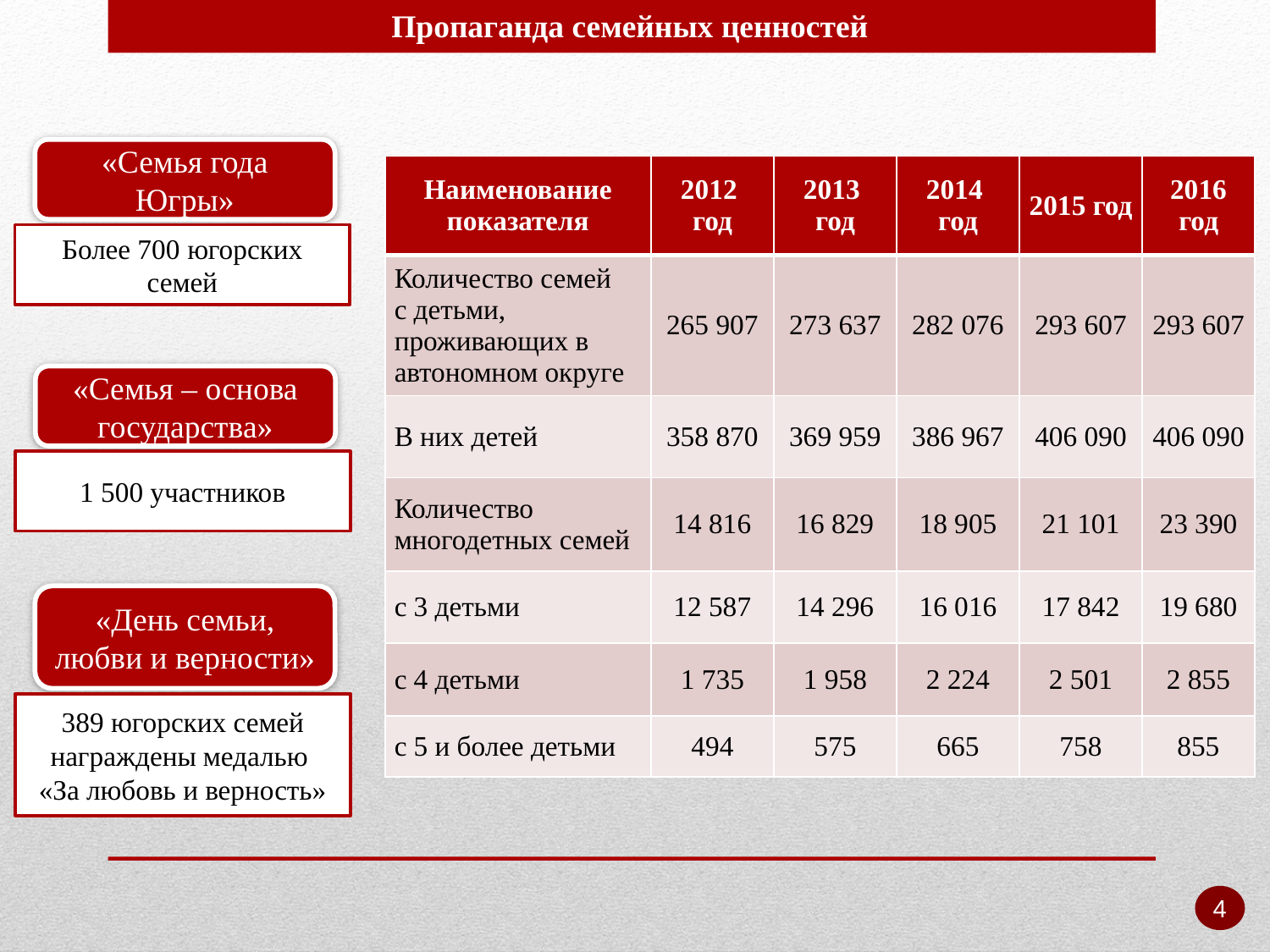

Пропаганда семейных ценностей
«Семья года Югры»
Более 700 югорских семей
| Наименование показателя | 2012 год | 2013 год | 2014 год | 2015 год | 2016 год |
| --- | --- | --- | --- | --- | --- |
| Количество семей с детьми, проживающих в автономном округе | 265 907 | 273 637 | 282 076 | 293 607 | 293 607 |
| В них детей | 358 870 | 369 959 | 386 967 | 406 090 | 406 090 |
| Количество многодетных семей | 14 816 | 16 829 | 18 905 | 21 101 | 23 390 |
| с 3 детьми | 12 587 | 14 296 | 16 016 | 17 842 | 19 680 |
| с 4 детьми | 1 735 | 1 958 | 2 224 | 2 501 | 2 855 |
| с 5 и более детьми | 494 | 575 | 665 | 758 | 855 |
«Семья – основа государства»
1 500 участников
«День семьи, любви и верности»
389 югорских семей награждены медалью
«За любовь и верность»
4